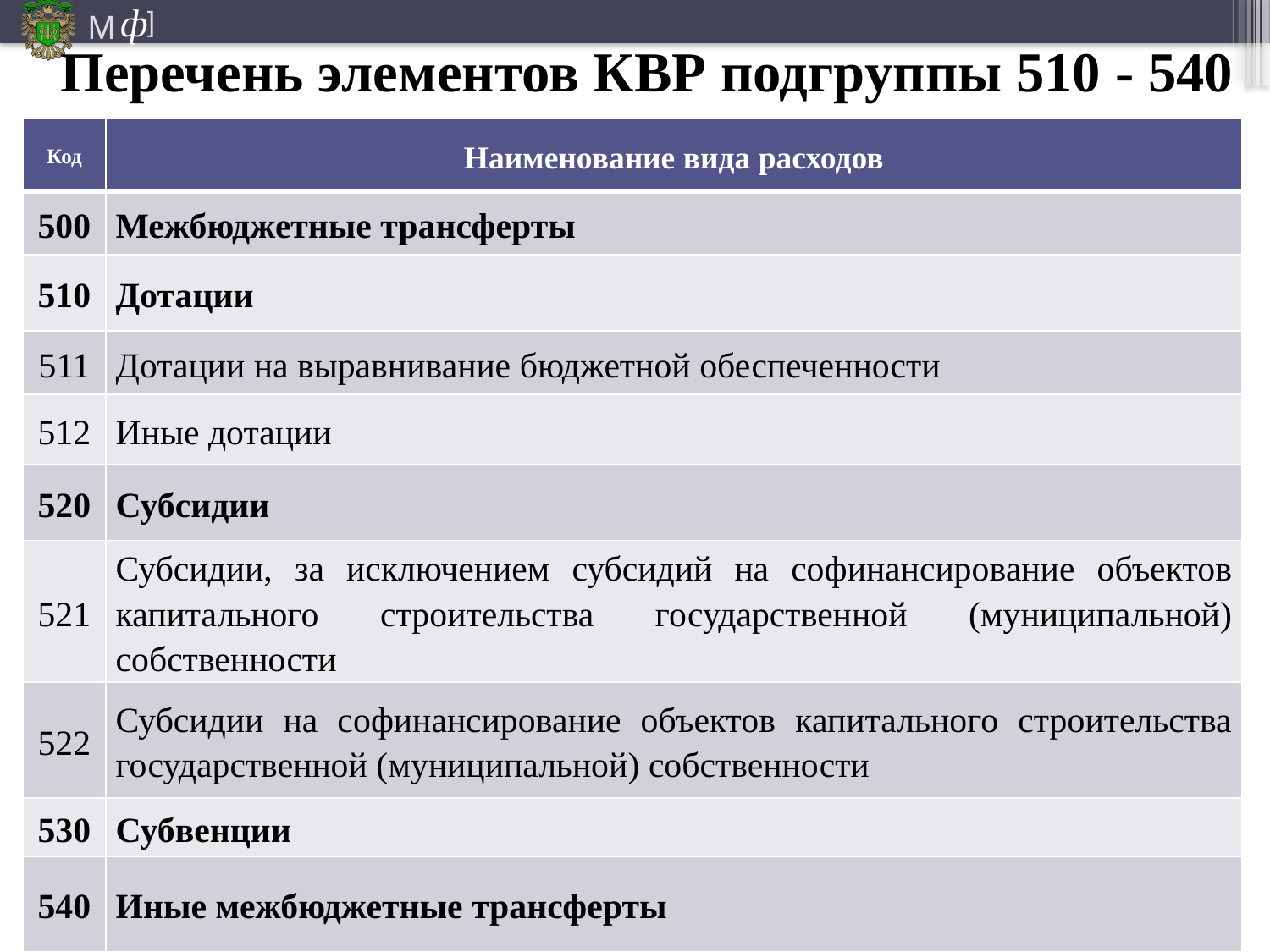

# Перечень элементов КВР подгруппы 510 - 540
| Код | Наименование вида расходов |
| --- | --- |
| 500 | Межбюджетные трансферты |
| 510 | Дотации |
| 511 | Дотации на выравнивание бюджетной обеспеченности |
| 512 | Иные дотации |
| 520 | Субсидии |
| 521 | Субсидии, за исключением субсидий на софинансирование объектов капитального строительства государственной (муниципальной) собственности |
| 522 | Субсидии на софинансирование объектов капитального строительства государственной (муниципальной) собственности |
| 530 | Субвенции |
| 540 | Иные межбюджетные трансферты |